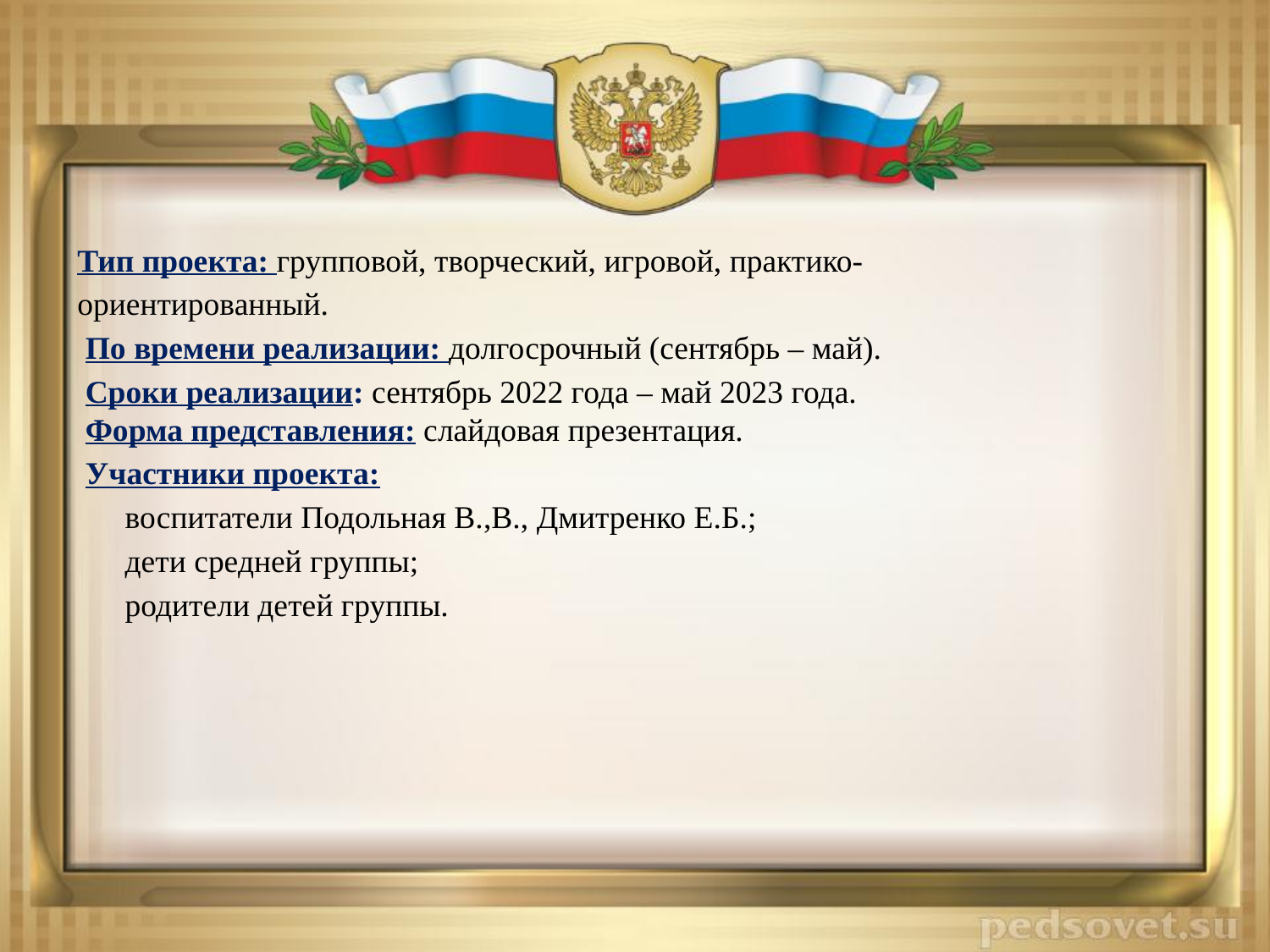

Тип проекта: групповой, творческий, игровой, практико-ориентированный.
 По времени реализации: долгосрочный (сентябрь – май).
 Сроки реализации: сентябрь 2022 года – май 2023 года.
 Форма представления: слайдовая презентация.
 Участники проекта:
воспитатели Подольная В.,В., Дмитренко Е.Б.;
дети средней группы;
родители детей группы.
#